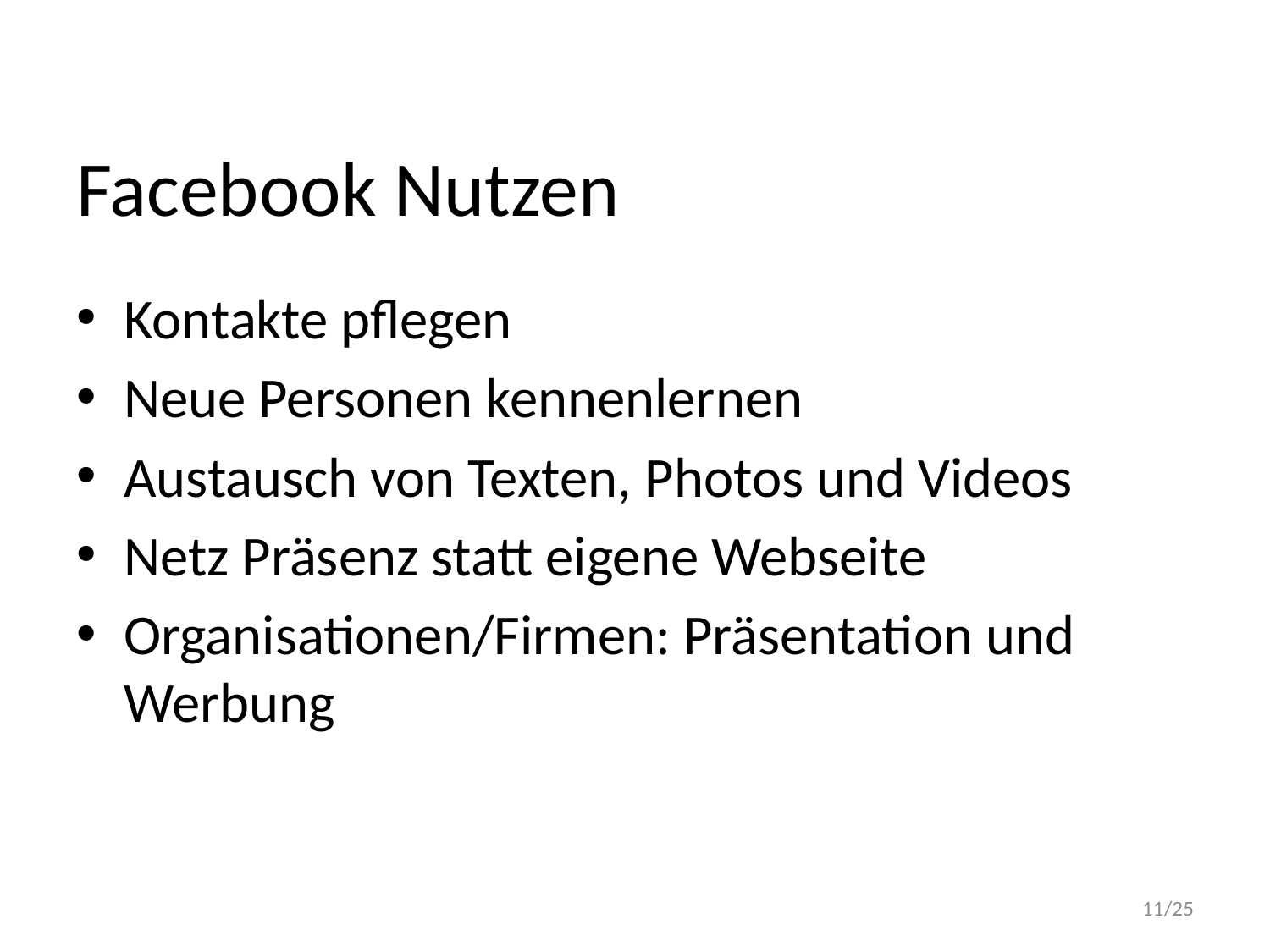

# Facebook Nutzen
Kontakte pflegen
Neue Personen kennenlernen
Austausch von Texten, Photos und Videos
Netz Präsenz statt eigene Webseite
Organisationen/Firmen: Präsentation und Werbung
11/25